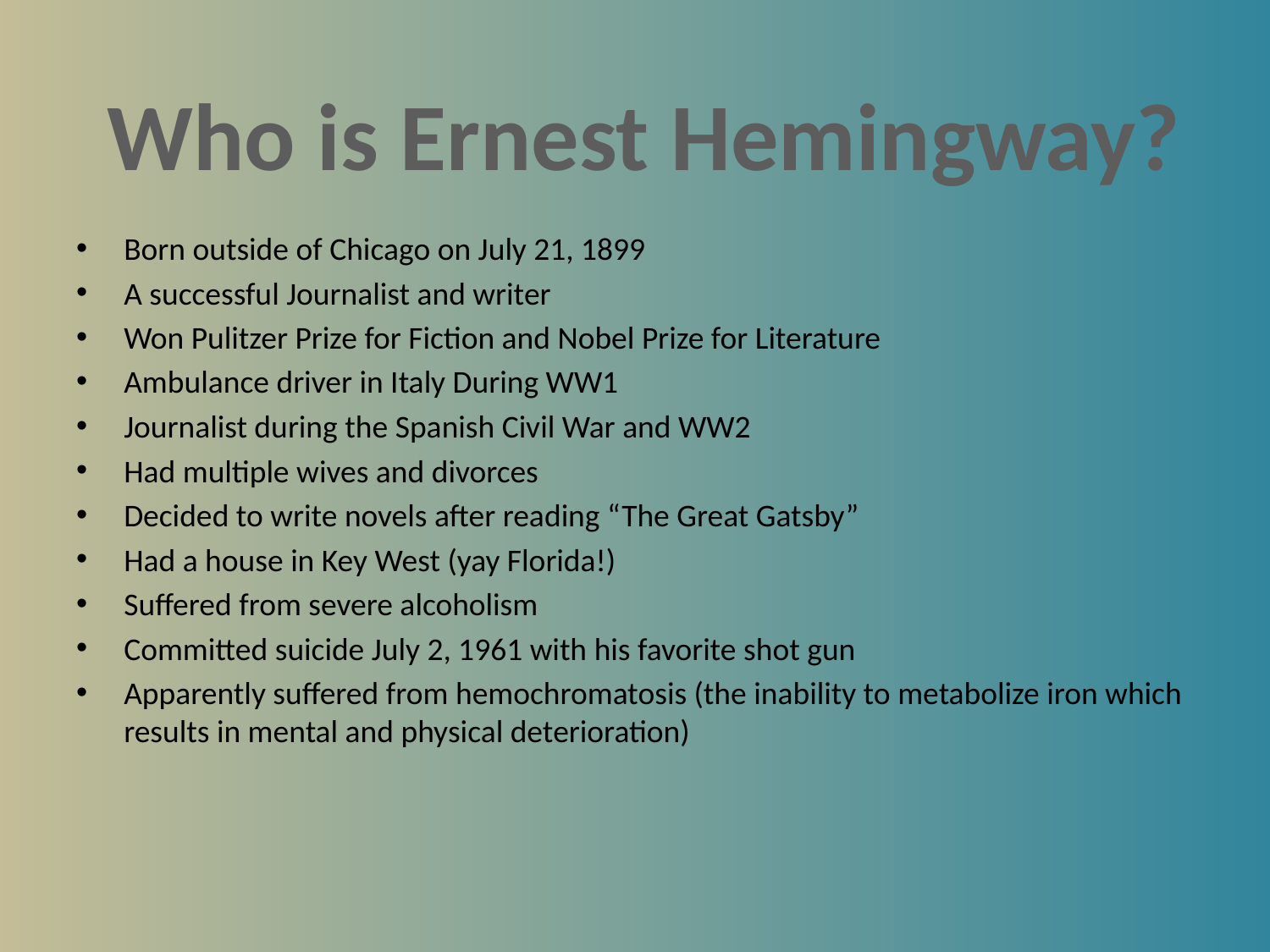

#
Who is Ernest Hemingway?
Born outside of Chicago on July 21, 1899
A successful Journalist and writer
Won Pulitzer Prize for Fiction and Nobel Prize for Literature
Ambulance driver in Italy During WW1
Journalist during the Spanish Civil War and WW2
Had multiple wives and divorces
Decided to write novels after reading “The Great Gatsby”
Had a house in Key West (yay Florida!)
Suffered from severe alcoholism
Committed suicide July 2, 1961 with his favorite shot gun
Apparently suffered from hemochromatosis (the inability to metabolize iron which results in mental and physical deterioration)